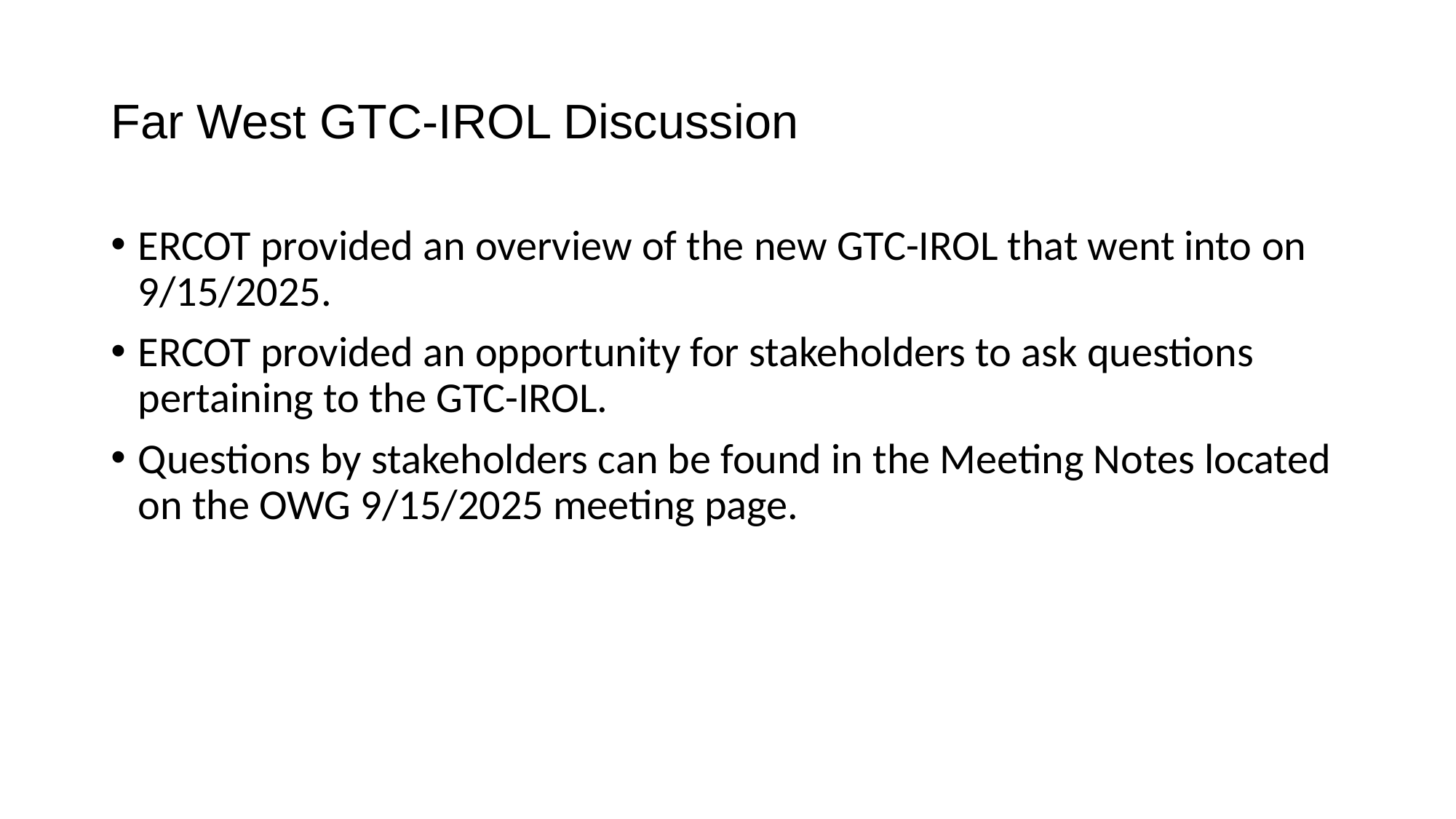

# Far West GTC-IROL Discussion
ERCOT provided an overview of the new GTC-IROL that went into on 9/15/2025.
ERCOT provided an opportunity for stakeholders to ask questions pertaining to the GTC-IROL.
Questions by stakeholders can be found in the Meeting Notes located on the OWG 9/15/2025 meeting page.